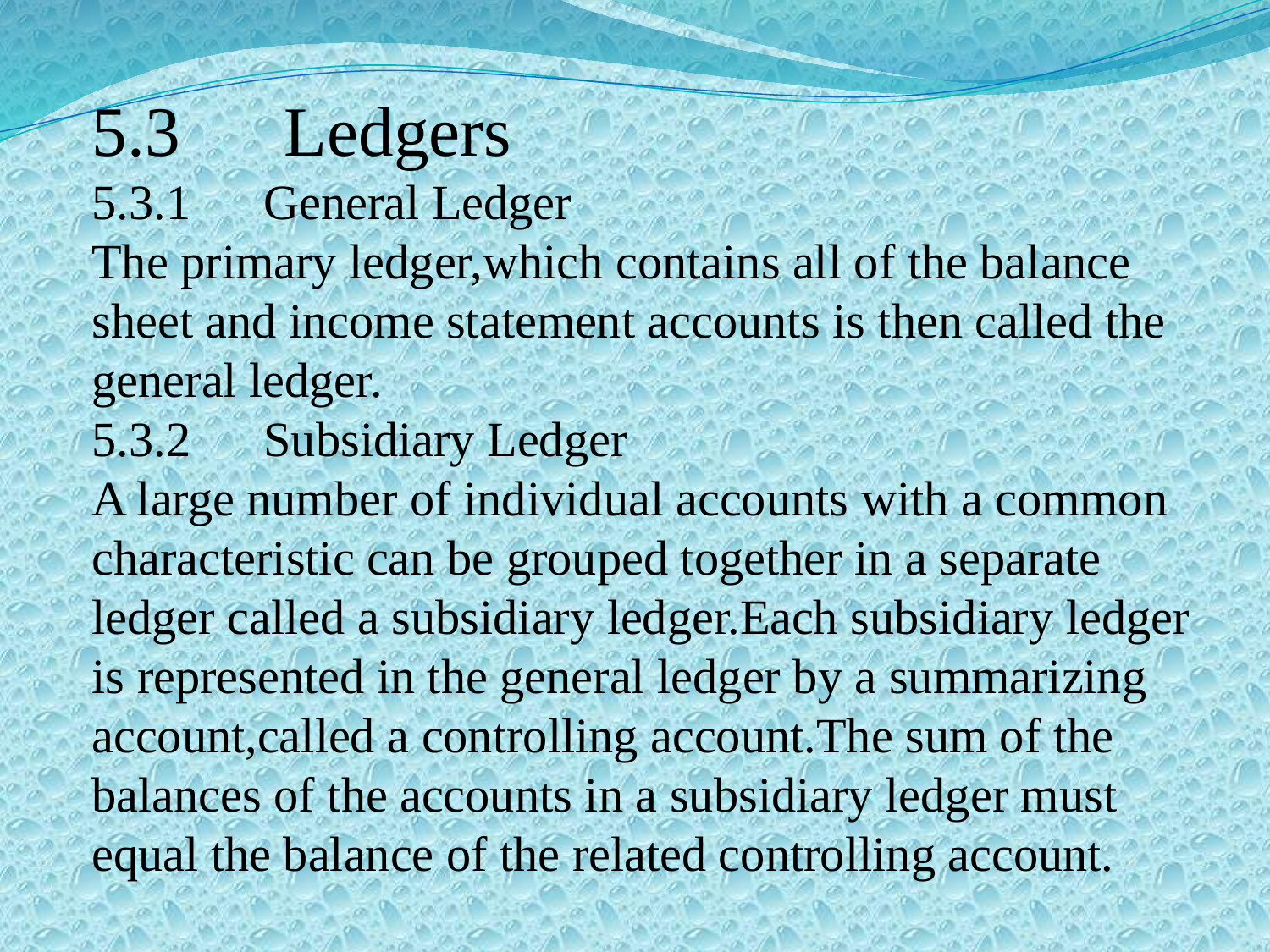

5.3　Ledgers
5.3.1　General Ledger
The primary ledger,which contains all of the balance sheet and income statement accounts is then called the general ledger.
5.3.2　Subsidiary Ledger
A large number of individual accounts with a common characteristic can be grouped together in a separate ledger called a subsidiary ledger.Each subsidiary ledger is represented in the general ledger by a summarizing account,called a controlling account.The sum of the balances of the accounts in a subsidiary ledger must equal the balance of the related controlling account.